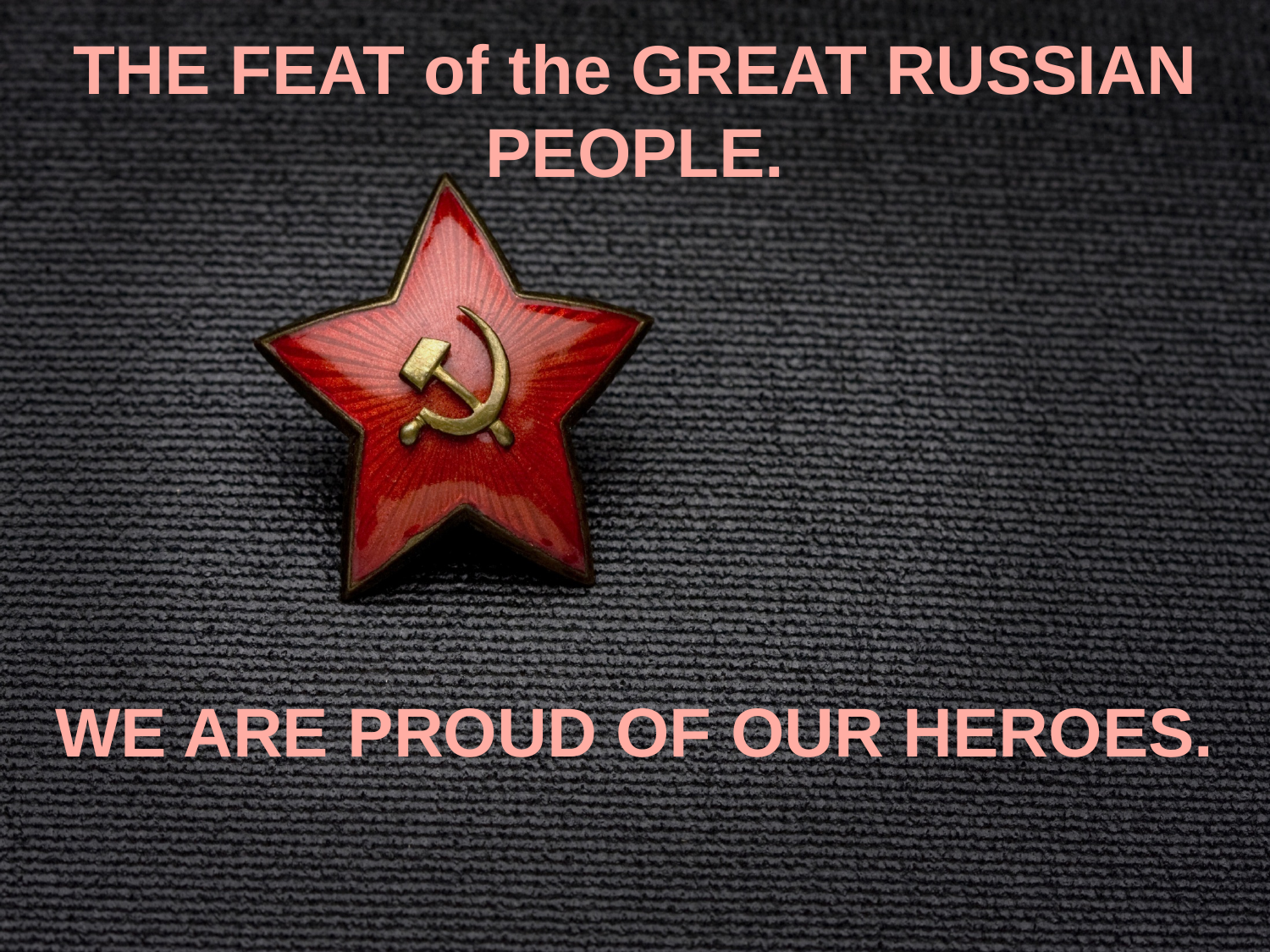

# THE FEAT of the GREAT RUSSIAN PEOPLE. WE ARE PROUD OF OUR HEROES.